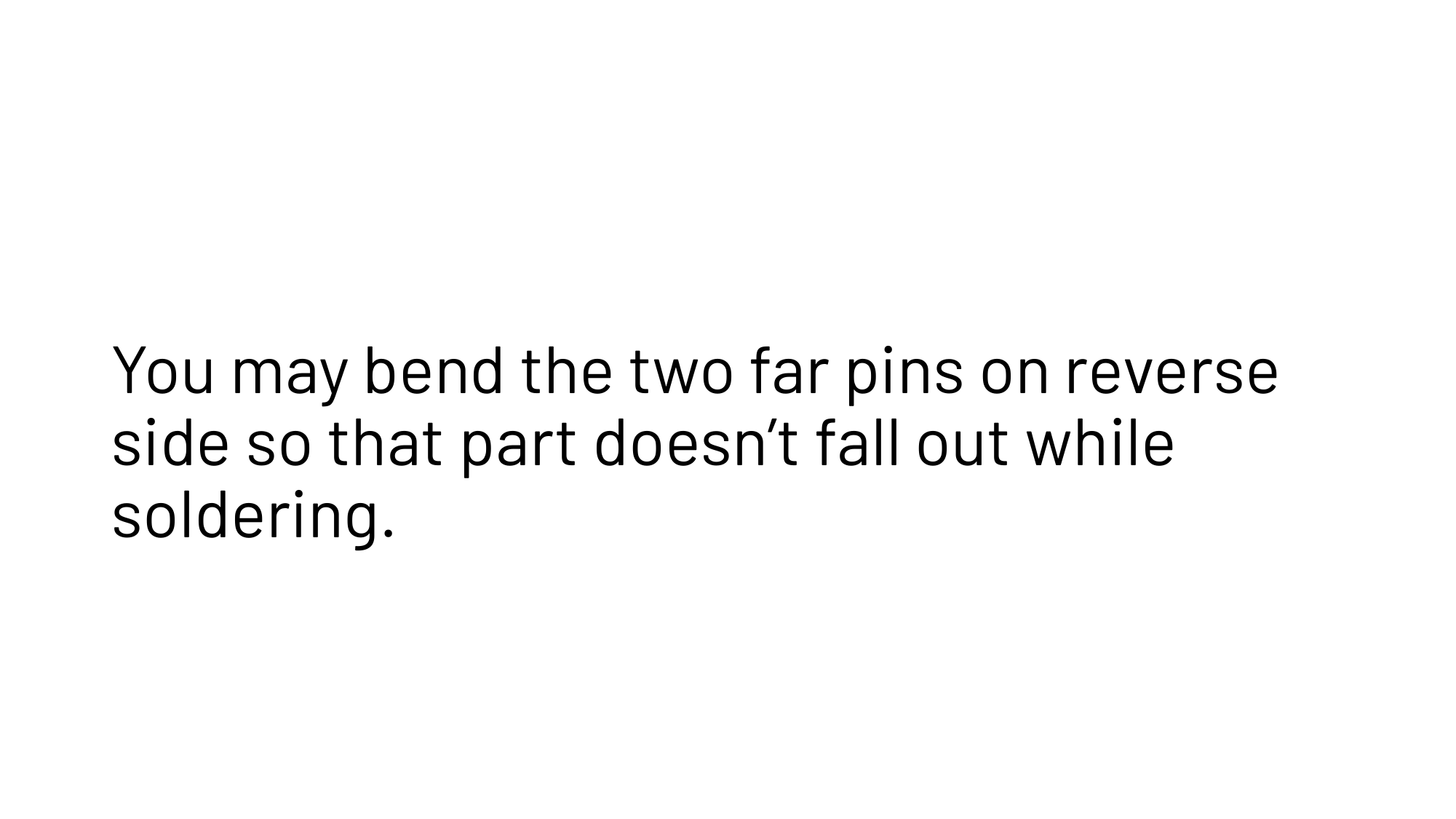

# You may bend the two far pins on reverse side so that part doesn’t fall out while soldering.